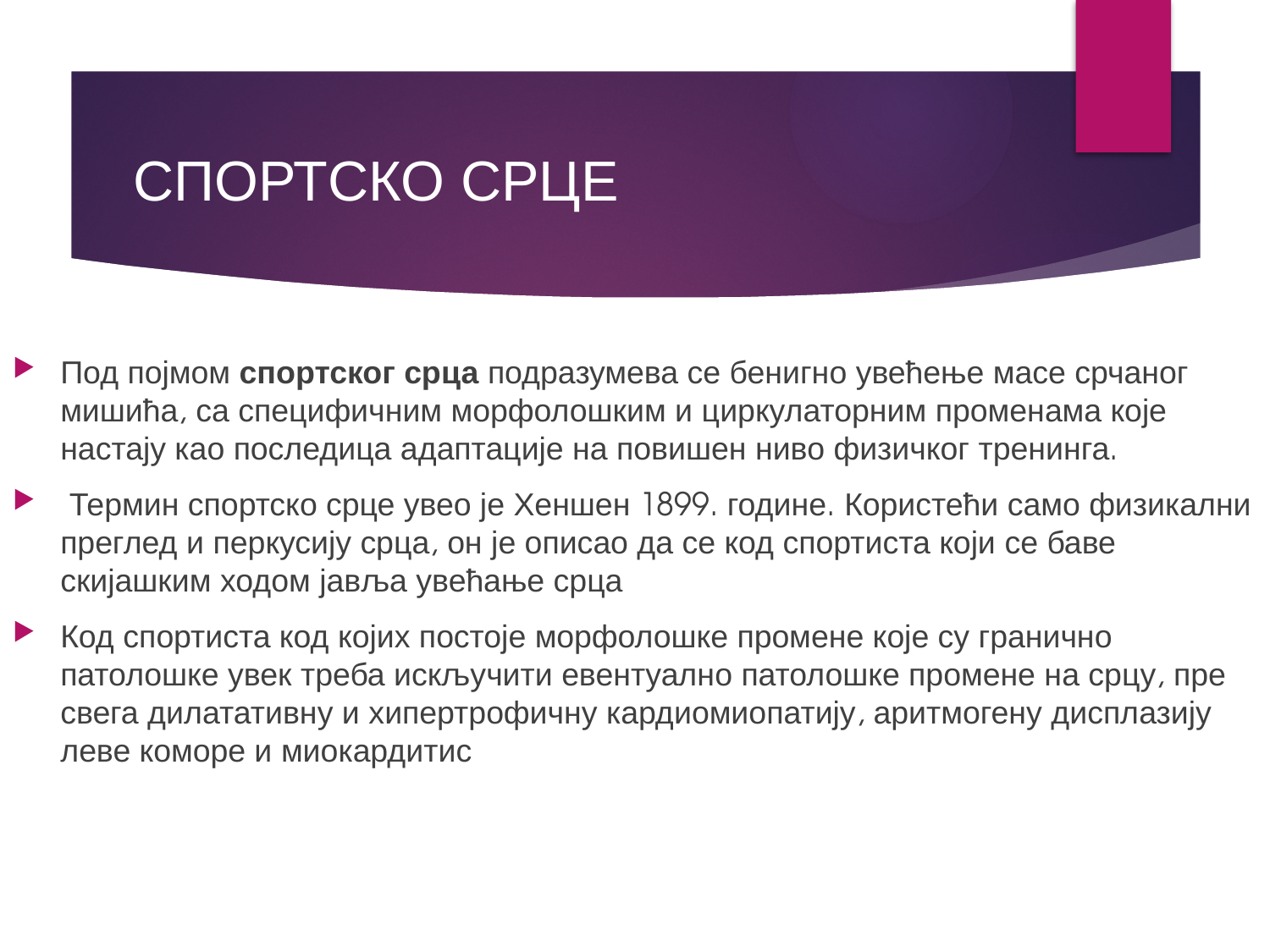

# СПОРТСКО СРЦЕ
Под појмом спортског срца подразумева се бенигно увећење масе срчаног мишића, са специфичним морфолошким и циркулаторним променама које настају као последица адаптације на повишен ниво физичког тренинга.
 Термин спортско срце увео је Хеншен 1899. године. Користећи само физикални преглед и перкусију срца, он је описао да се код спортиста који се баве скијашким ходом јавља увећање срца
Код спортиста код којих постоје морфолошке промене које су гранично патолошке увек треба искључити евентуално патолошке промене на срцу, пре свега дилатативну и хипертрофичну кардиомиопатију, аритмогену дисплазију леве коморе и миокардитис